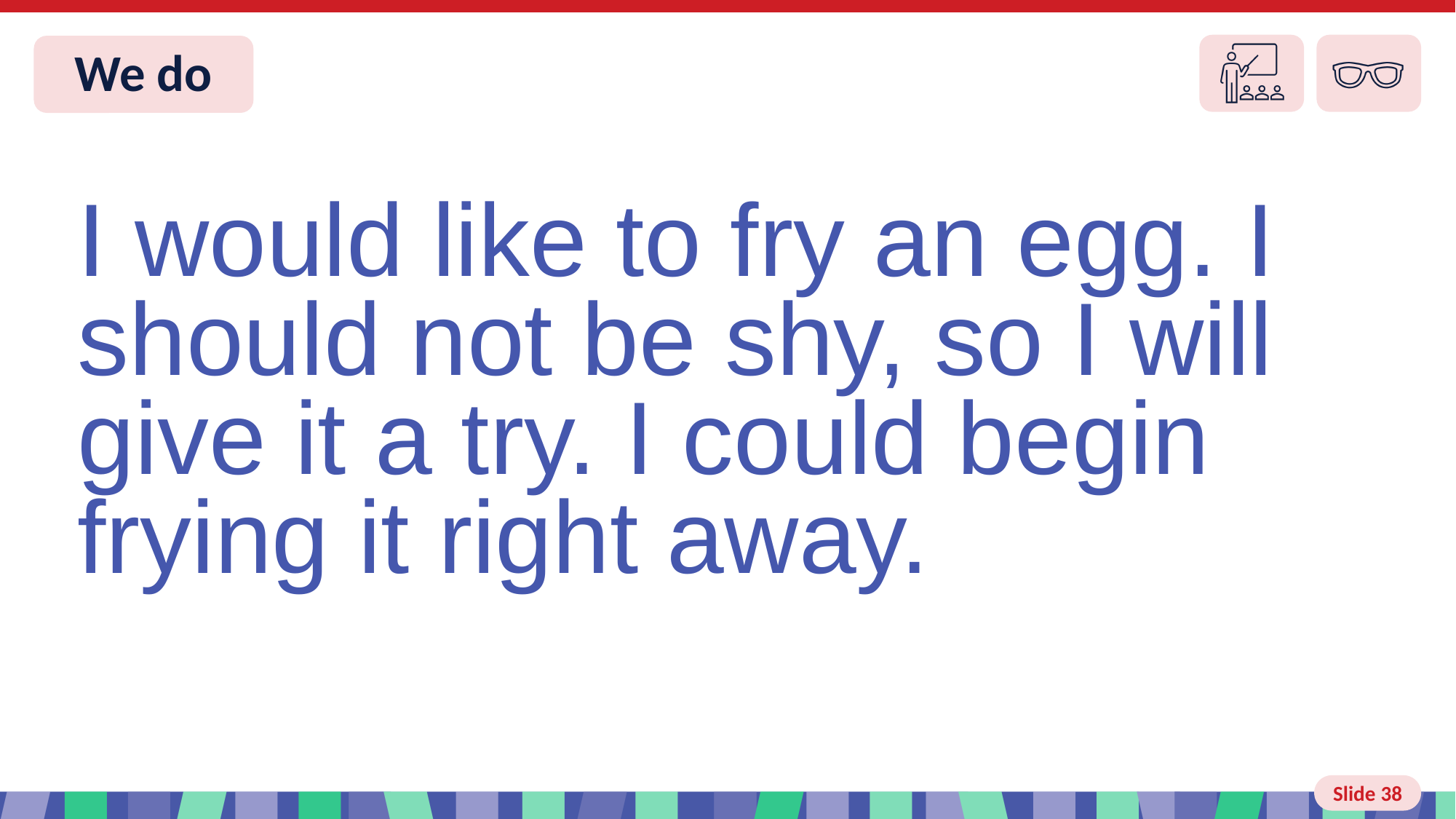

# Slide 38 We do
I would like to fry an egg. I should not be shy, so I will give it a try. I could begin frying it right away.